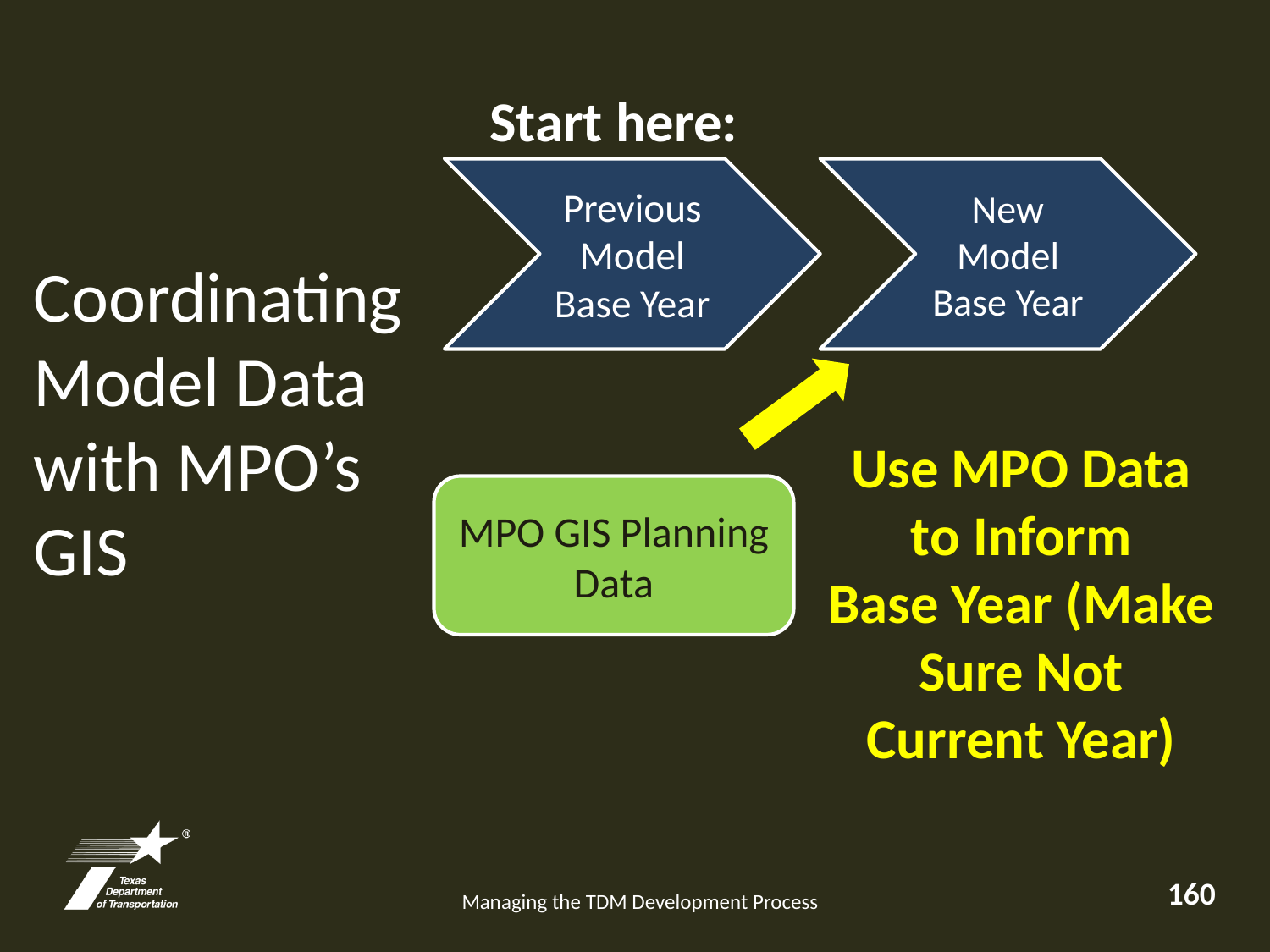

# Coordinating Model Data with MPO’s GIS
Start here:
Previous Model Base Year
New Model Base Year

Use MPO Data to Inform
Base Year (Make Sure Not Current Year)
MPO GIS Planning Data